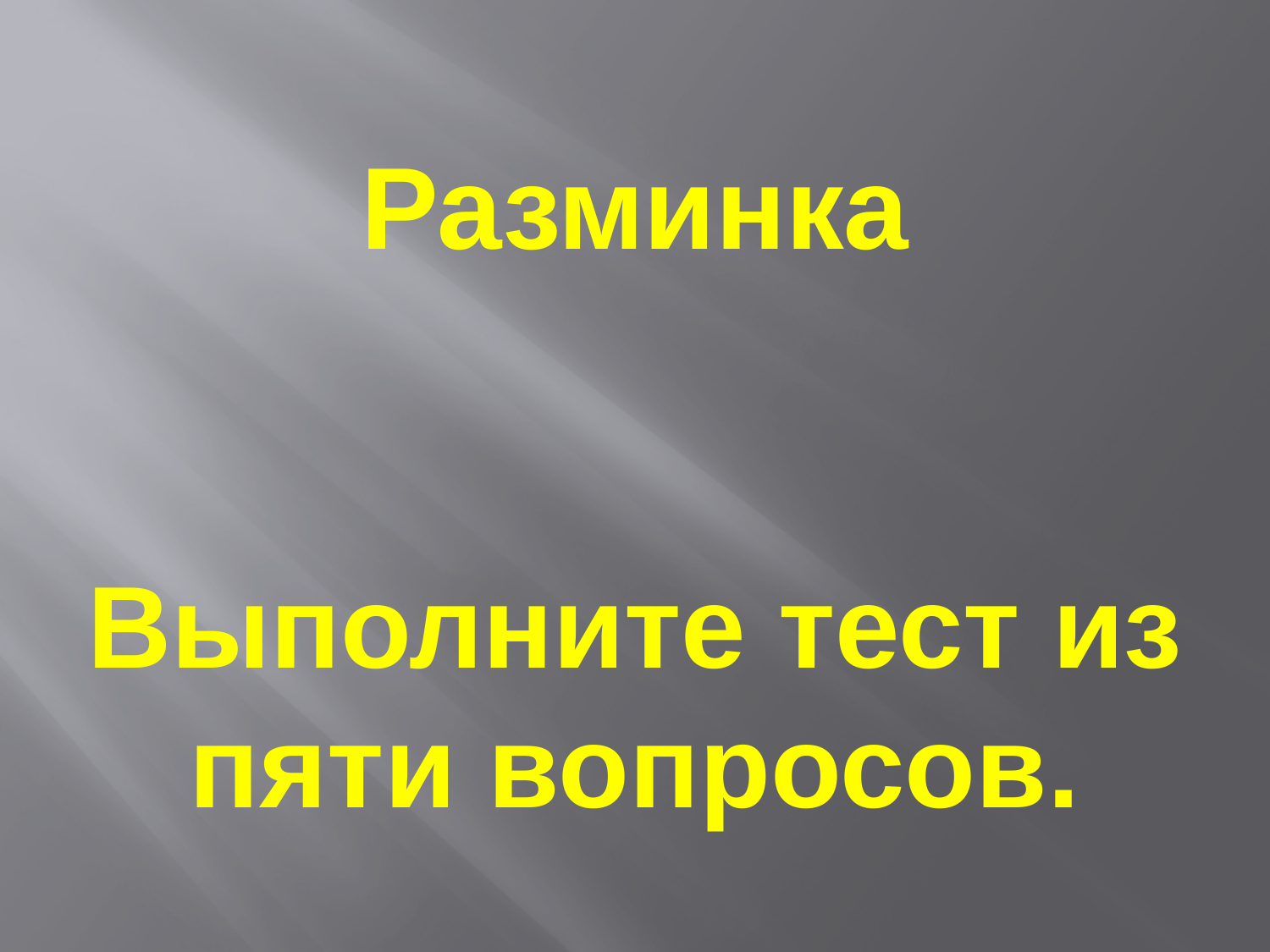

# Разминка Выполните тест из пяти вопросов.